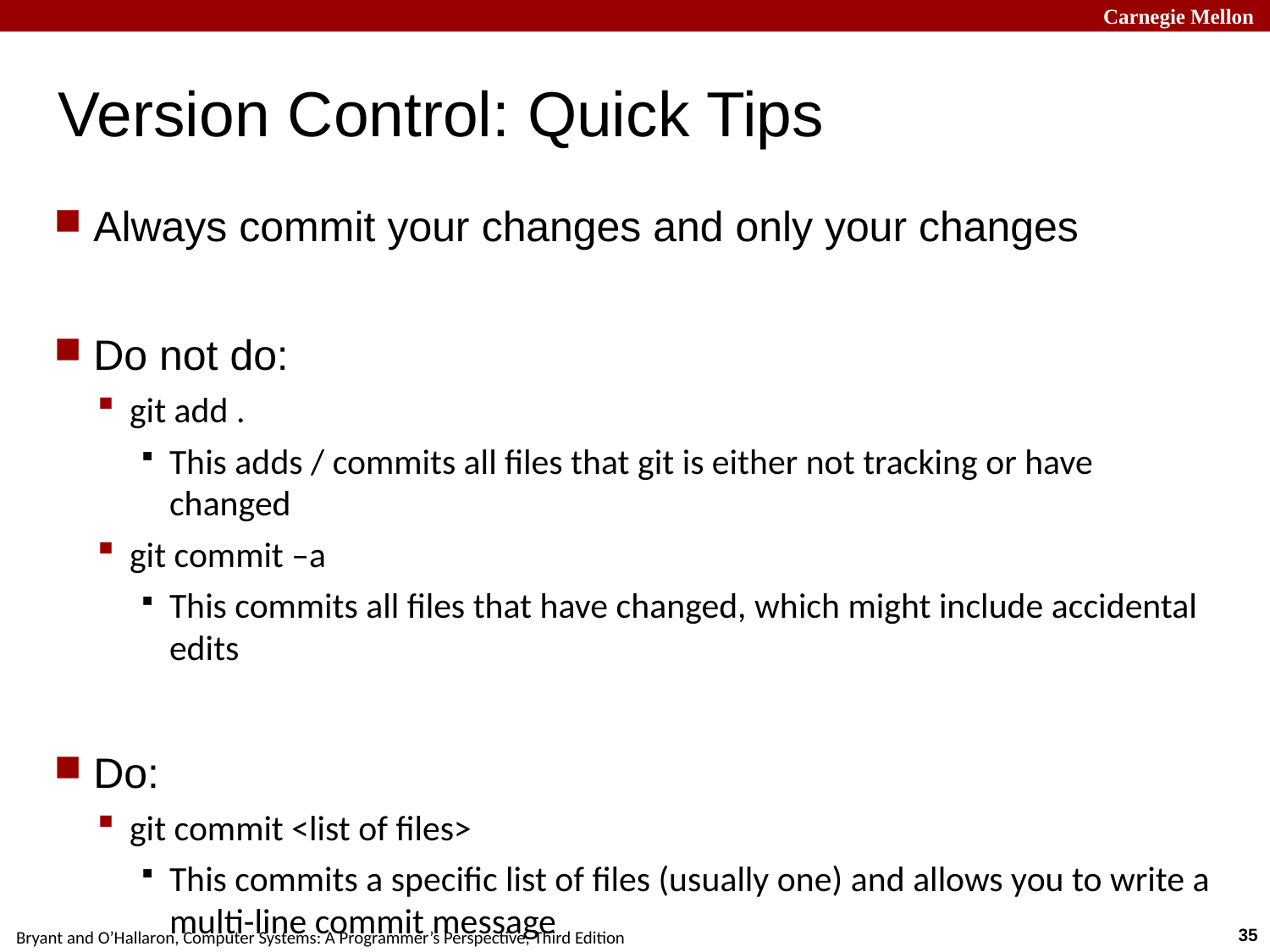

# Version Control: Quick Tips
Always commit your changes and only your changes

Do not do:
git add .
This adds / commits all files that git is either not tracking or have changed
git commit –a
This commits all files that have changed, which might include accidental edits

Do:
git commit <list of files>
This commits a specific list of files (usually one) and allows you to write a multi-line commit message